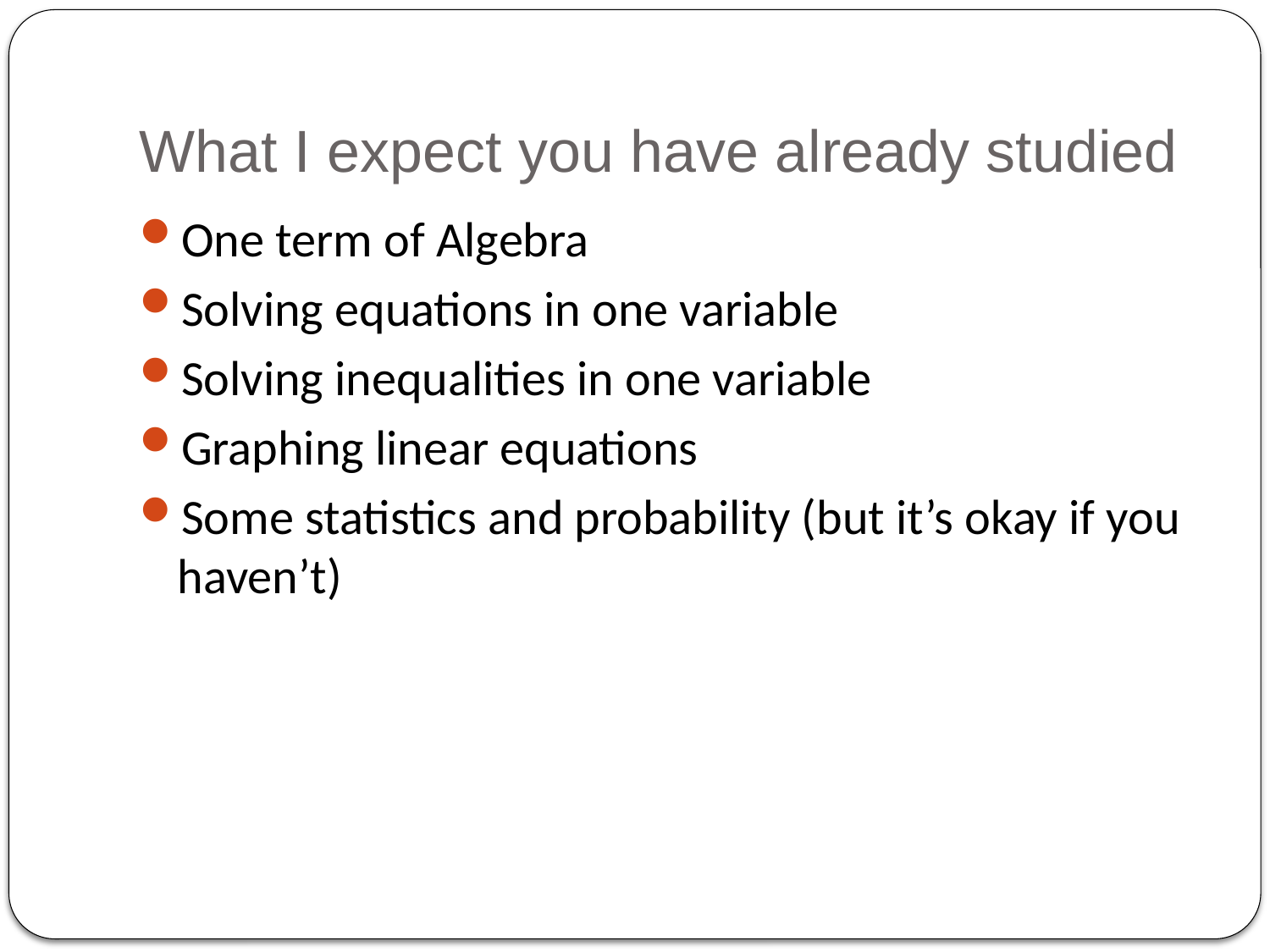

# What I expect you have already studied
One term of Algebra
Solving equations in one variable
Solving inequalities in one variable
Graphing linear equations
Some statistics and probability (but it’s okay if you haven’t)